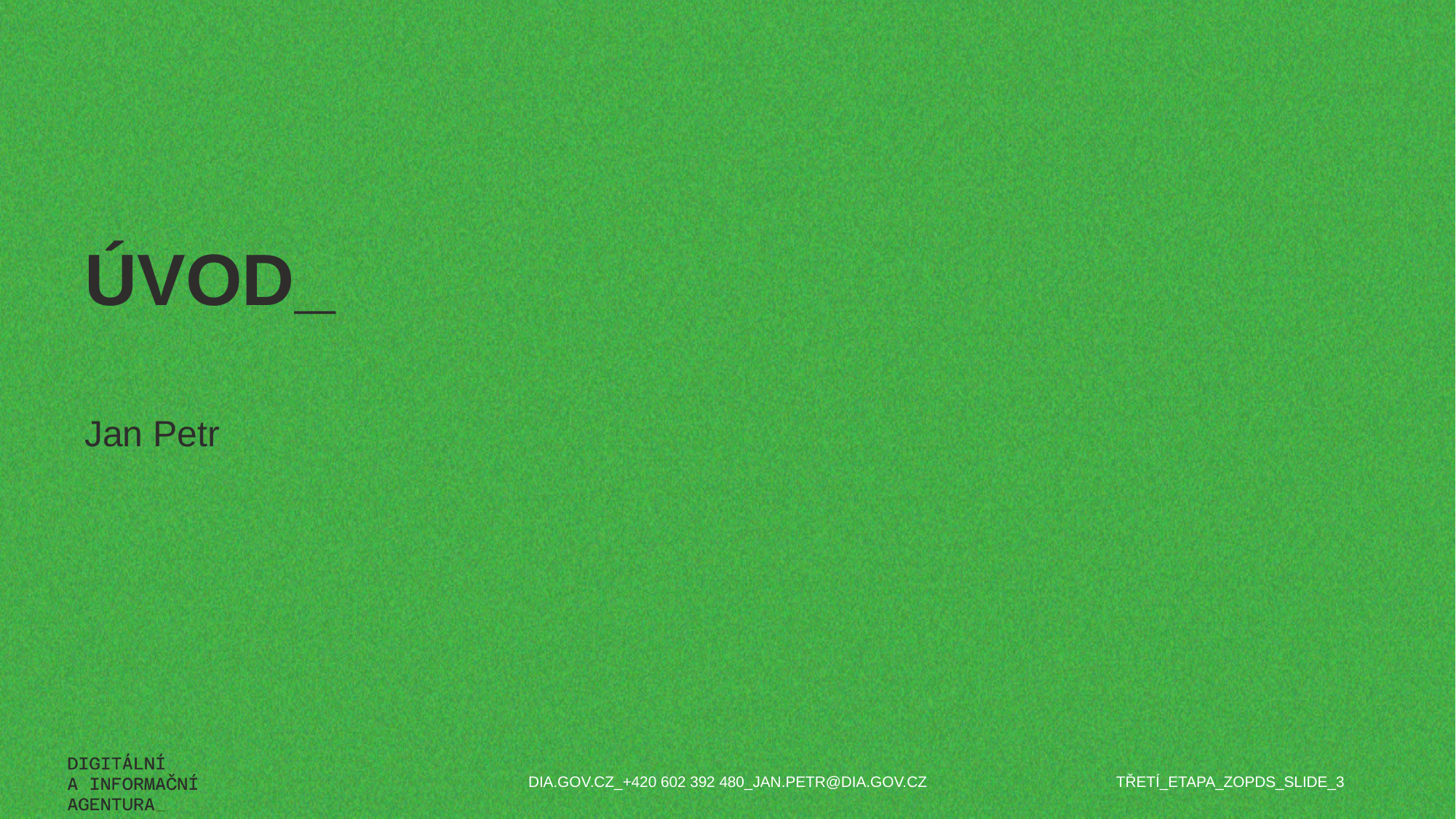

# Úvod_
Jan Petr
TŘETÍ_ETAPA_ZOPDS_SLIDE_3
DIA.GOV.CZ_+420 602 392 480_JAN.PETR@DIA.GOV.CZ